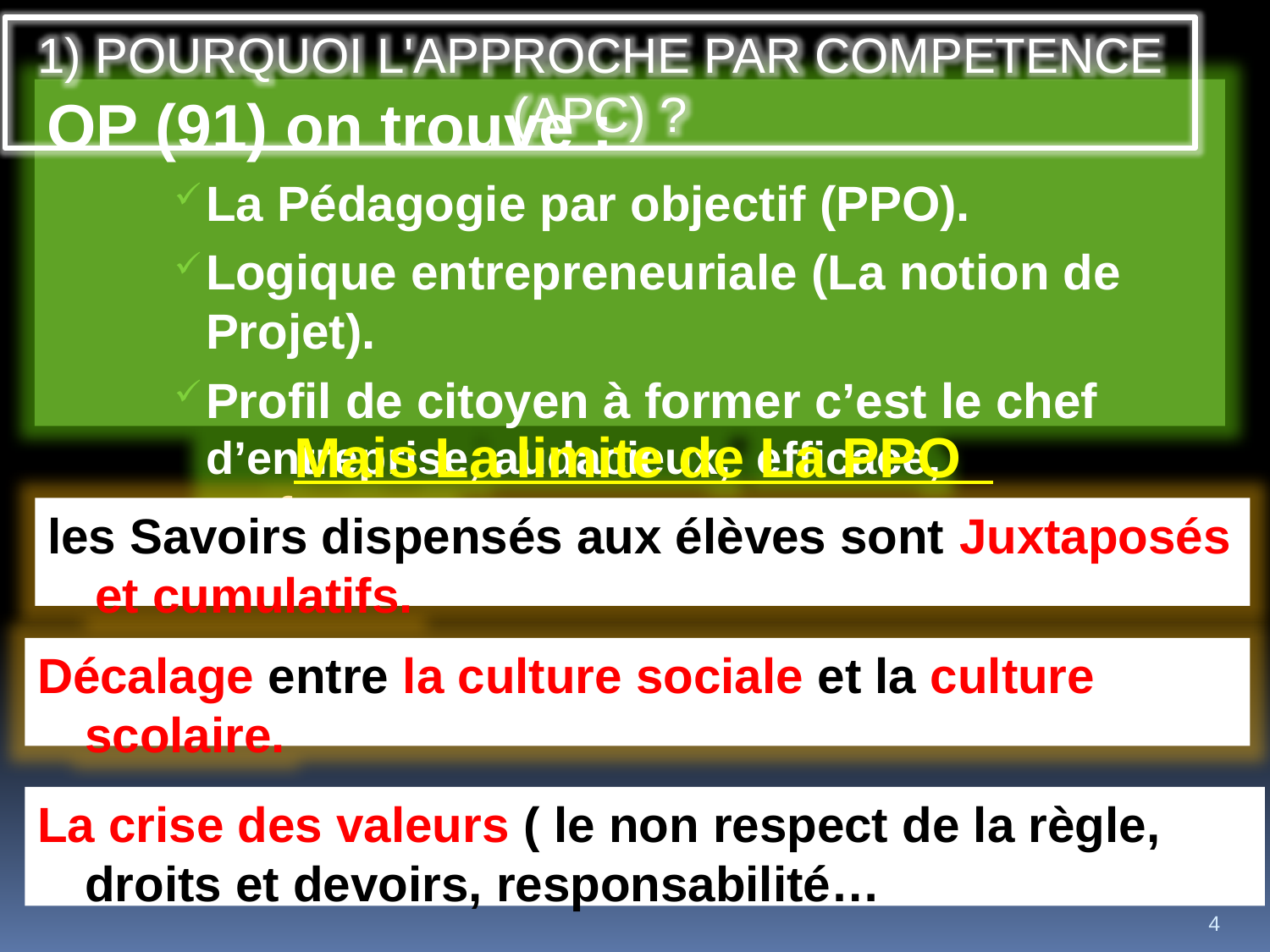

1) POURQUOI L'APPROCHE PAR COMPETENCE (APC) ?
OP (91) on trouve :
La Pédagogie par objectif (PPO).
Logique entrepreneuriale (La notion de Projet).
Profil de citoyen à former c’est le chef d’entreprise, audacieux,  efficace, performant…
Mais La limite de La PPO
les Savoirs dispensés aux élèves sont Juxtaposés et cumulatifs.
Décalage entre la culture sociale et la culture scolaire.
La crise des valeurs ( le non respect de la règle, droits et devoirs, responsabilité…
4